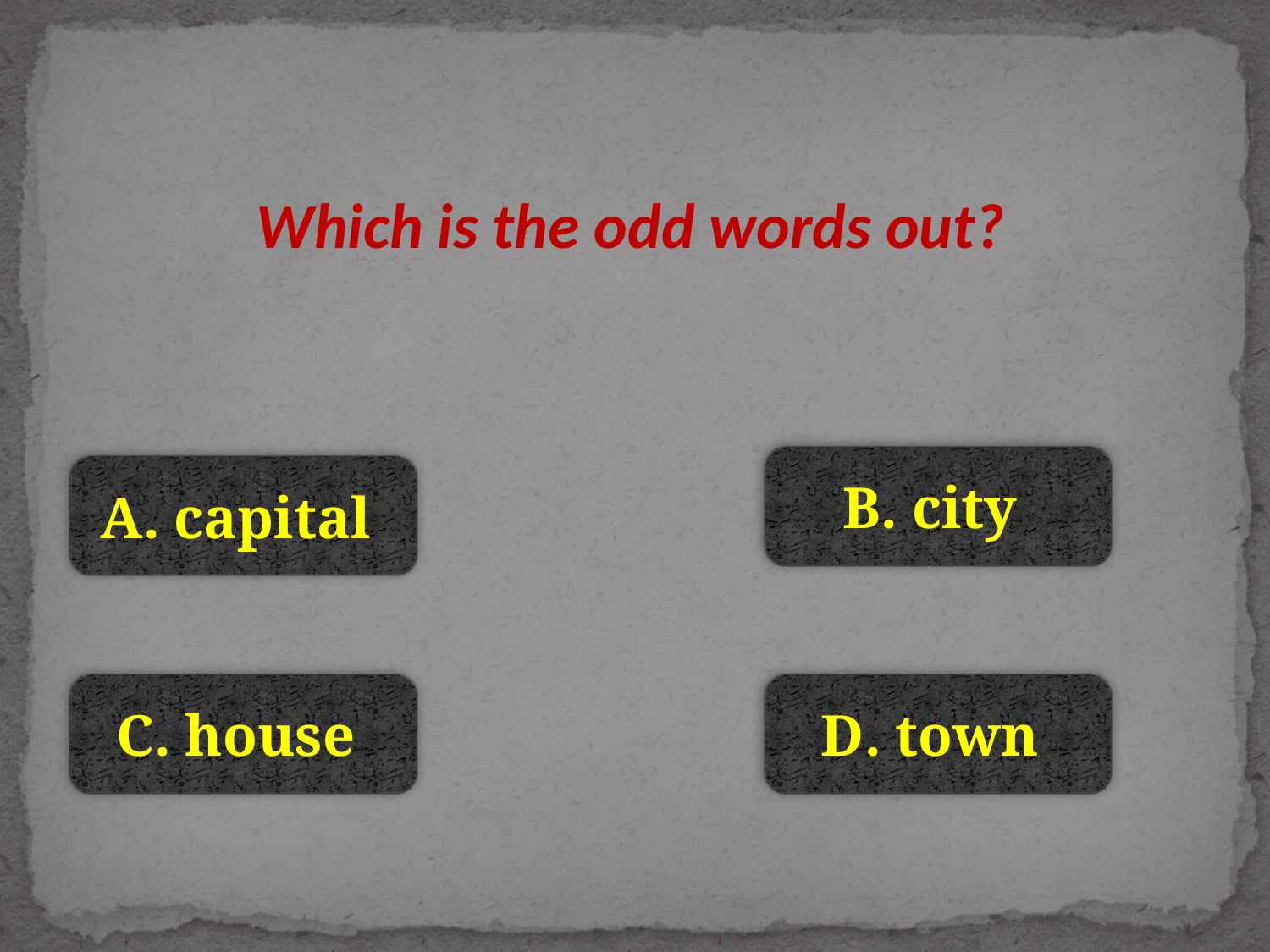

Which is the odd words out?
B. city
A. capital
C. house
D. town